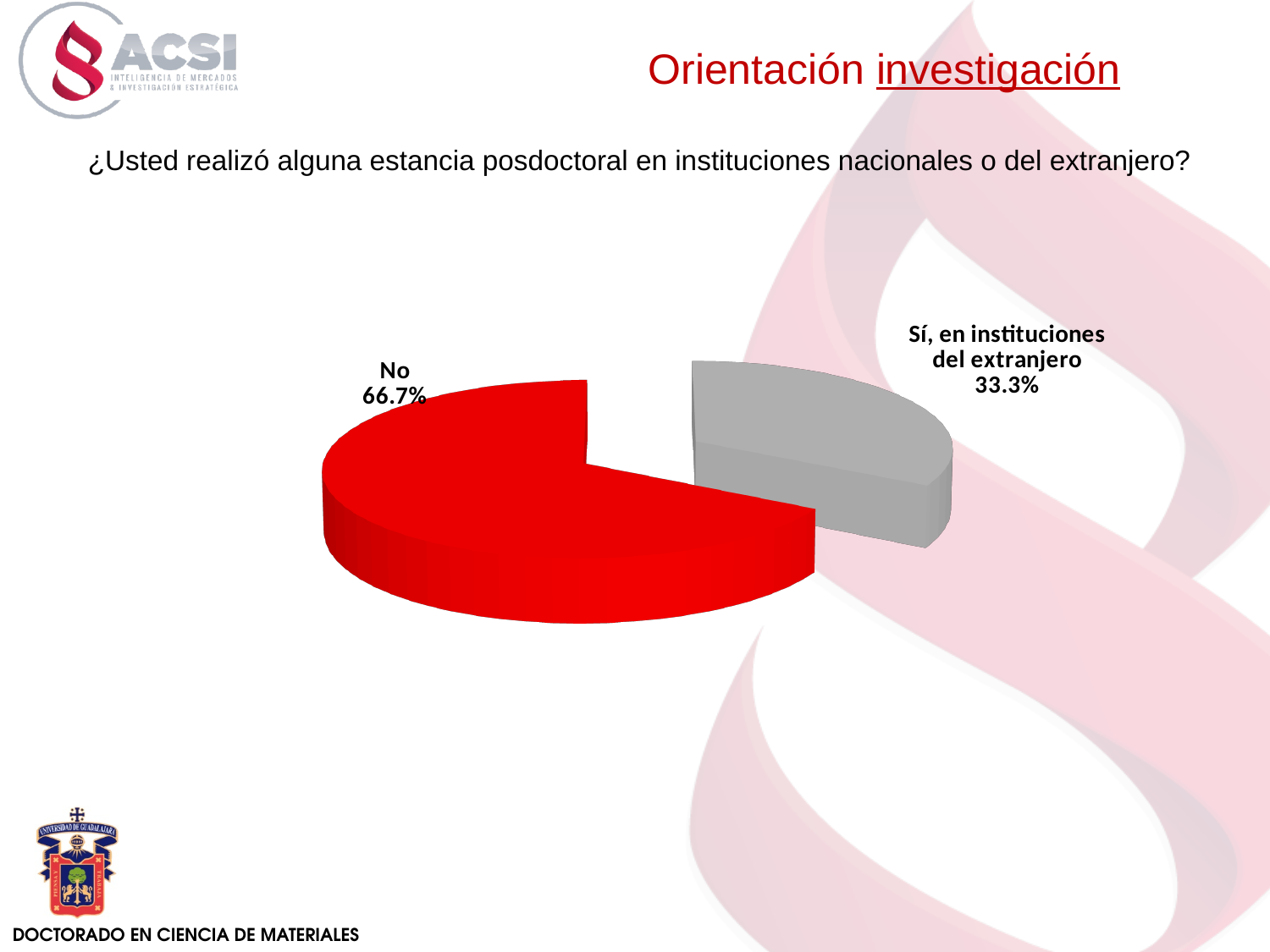

Orientación investigación
¿Usted realizó alguna estancia posdoctoral en instituciones nacionales o del extranjero?

[unsupported chart]